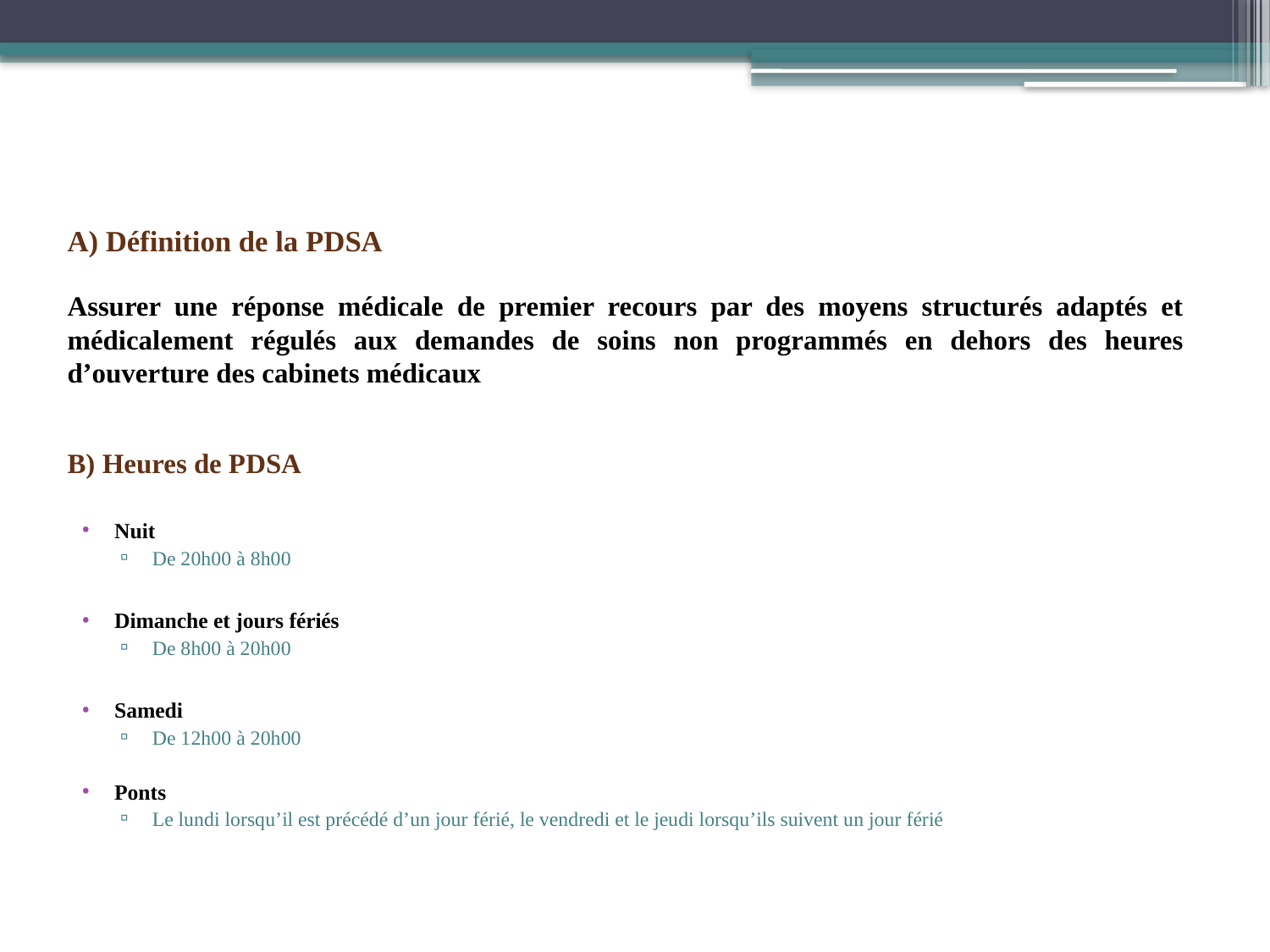

#
A) Définition de la PDSA

Assurer une réponse médicale de premier recours par des moyens structurés adaptés et médicalement régulés aux demandes de soins non programmés en dehors des heures d’ouverture des cabinets médicaux

B) Heures de PDSA

Nuit
De 20h00 à 8h00

Dimanche et jours fériés
De 8h00 à 20h00

Samedi
De 12h00 à 20h00

Ponts
Le lundi lorsqu’il est précédé d’un jour férié, le vendredi et le jeudi lorsqu’ils suivent un jour férié